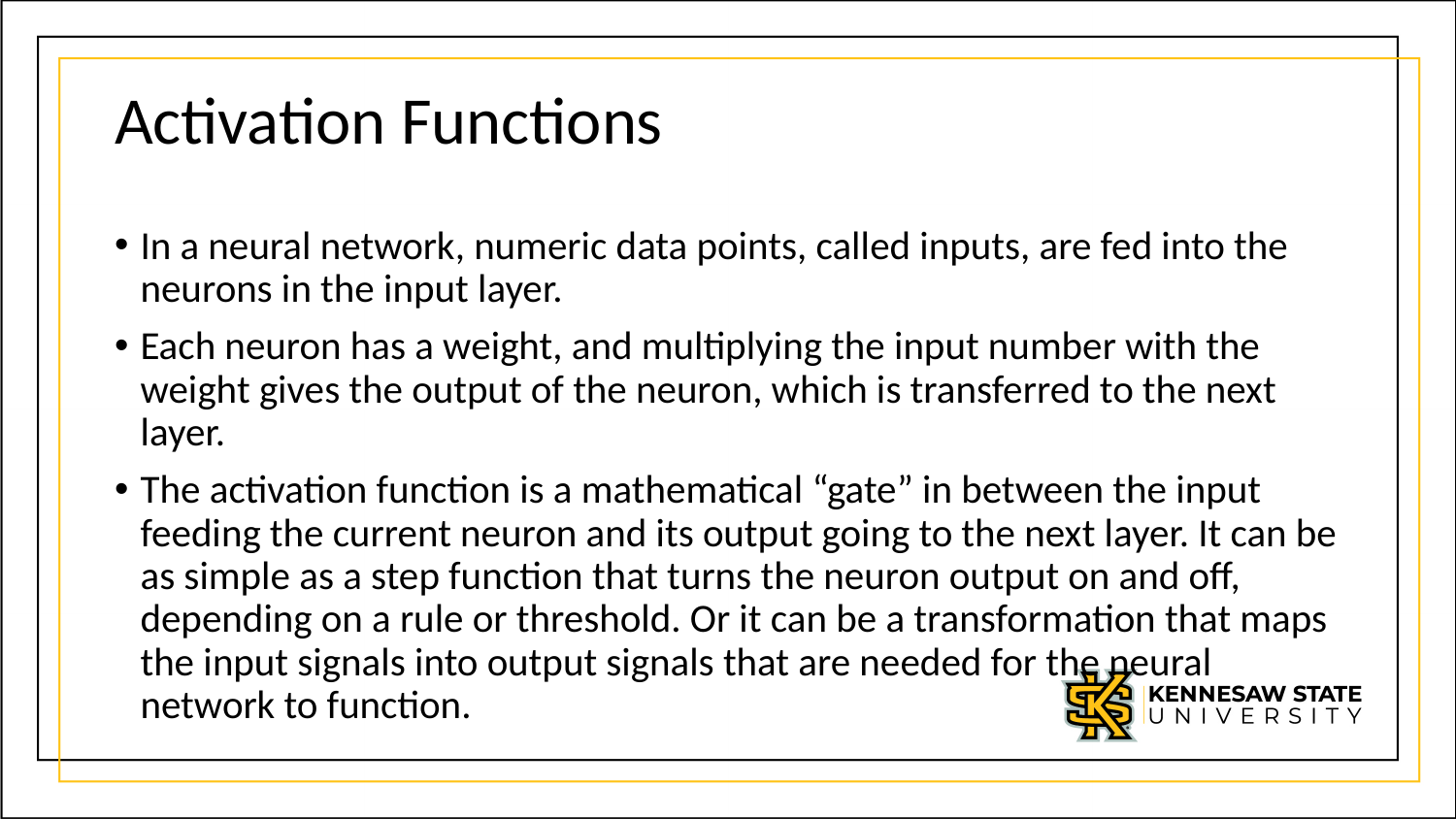

# Activation Functions
In a neural network, numeric data points, called inputs, are fed into the neurons in the input layer.
Each neuron has a weight, and multiplying the input number with the weight gives the output of the neuron, which is transferred to the next layer.
The activation function is a mathematical “gate” in between the input feeding the current neuron and its output going to the next layer. It can be as simple as a step function that turns the neuron output on and off, depending on a rule or threshold. Or it can be a transformation that maps the input signals into output signals that are needed for the neural network to function.